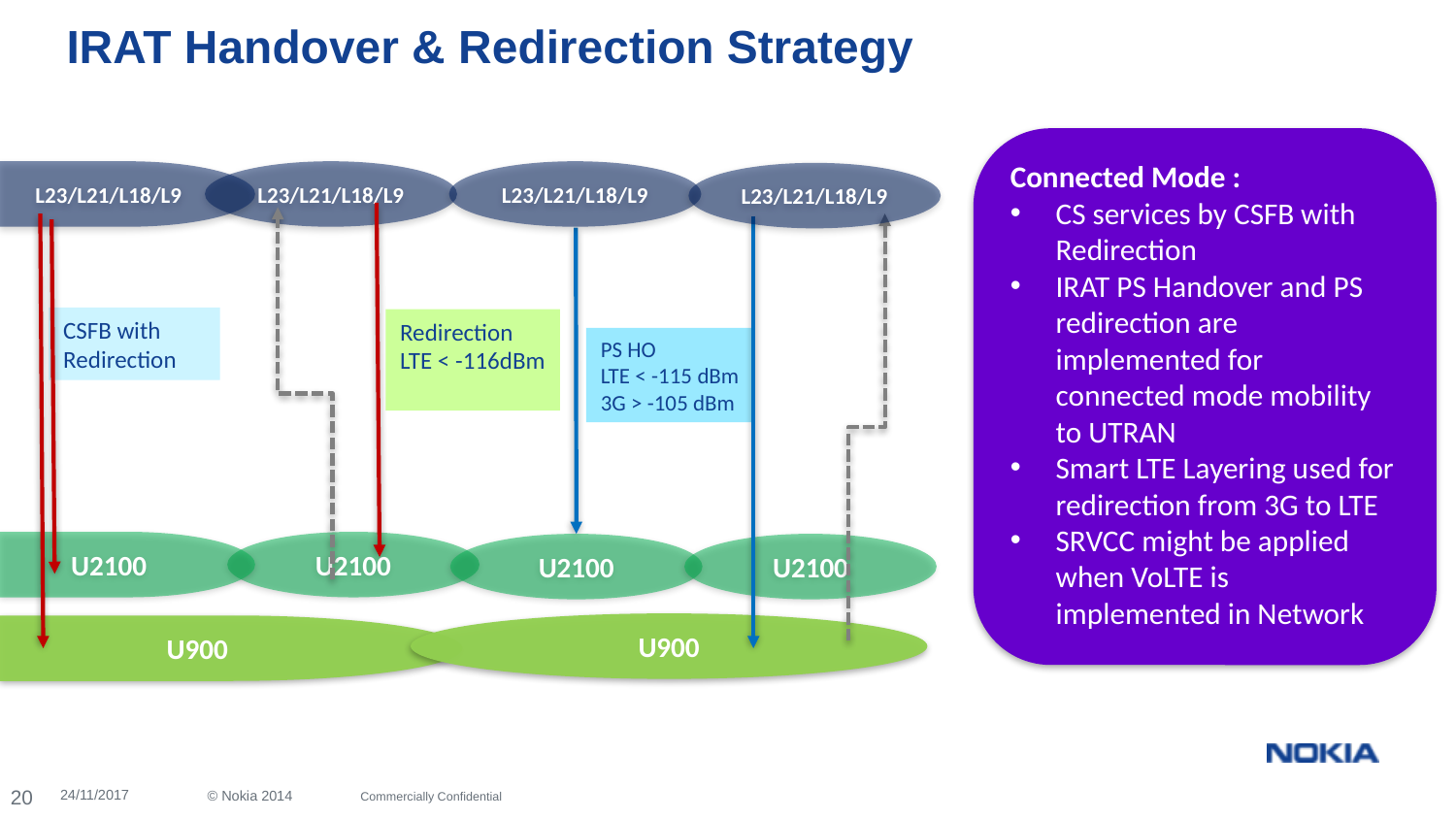

# IRAT Handover & Redirection Strategy
Connected Mode :
CS services by CSFB with Redirection
IRAT PS Handover and PS redirection are implemented for connected mode mobility to UTRAN
Smart LTE Layering used for redirection from 3G to LTE
SRVCC might be applied when VoLTE is implemented in Network
L23/L21/L18/L9
L23/L21/L18/L9
L23/L21/L18/L9
L23/L21/L18/L9
CSFB with Redirection
Redirection
LTE < -116dBm

PS HO
LTE < -115 dBm
3G > -105 dBm
U2100
U2100
U2100
U2100
U900
U900
RAT_1 f_1